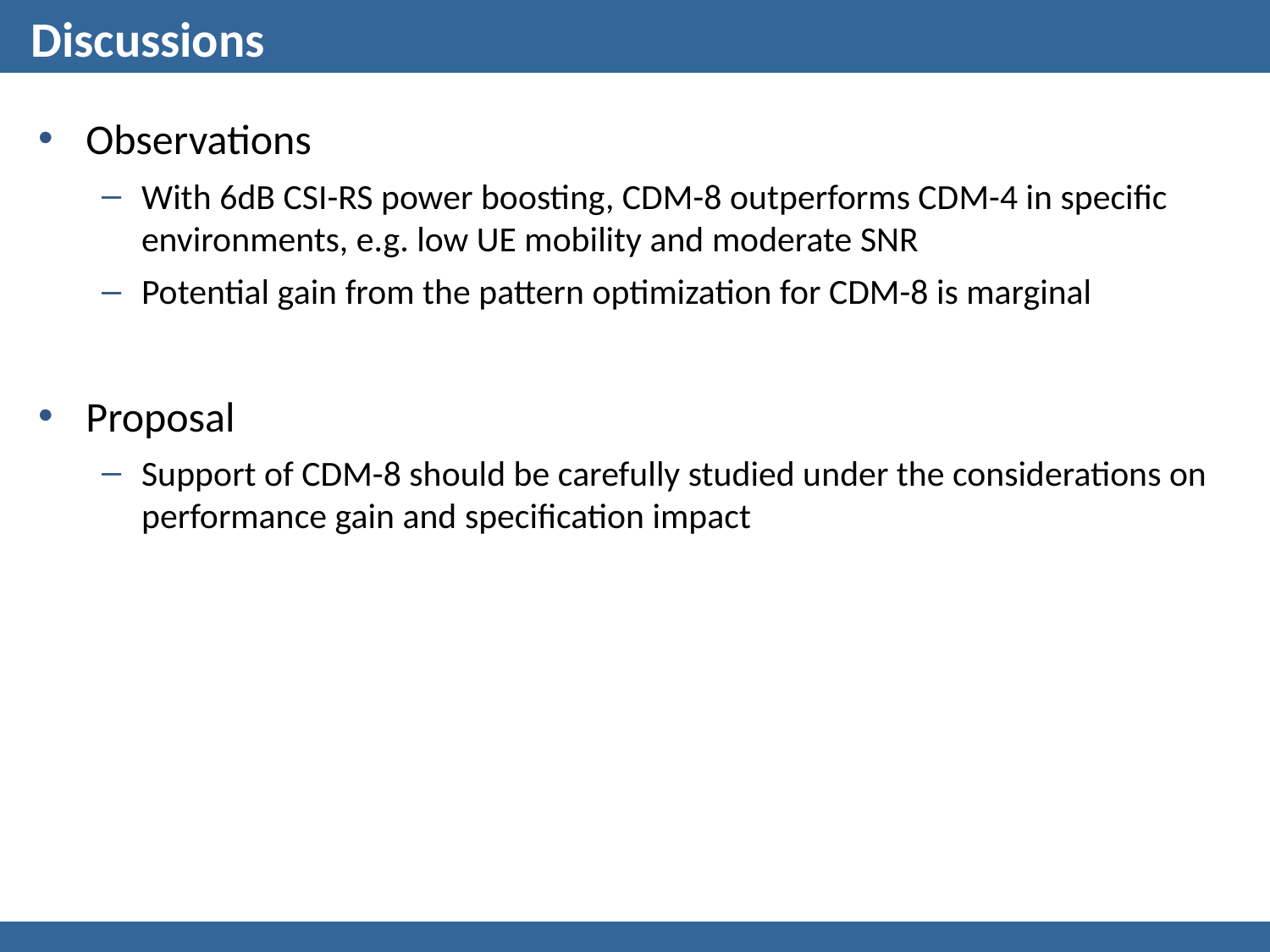

# Discussions
Observations
With 6dB CSI-RS power boosting, CDM-8 outperforms CDM-4 in specific environments, e.g. low UE mobility and moderate SNR
Potential gain from the pattern optimization for CDM-8 is marginal

Proposal
Support of CDM-8 should be carefully studied under the considerations on performance gain and specification impact